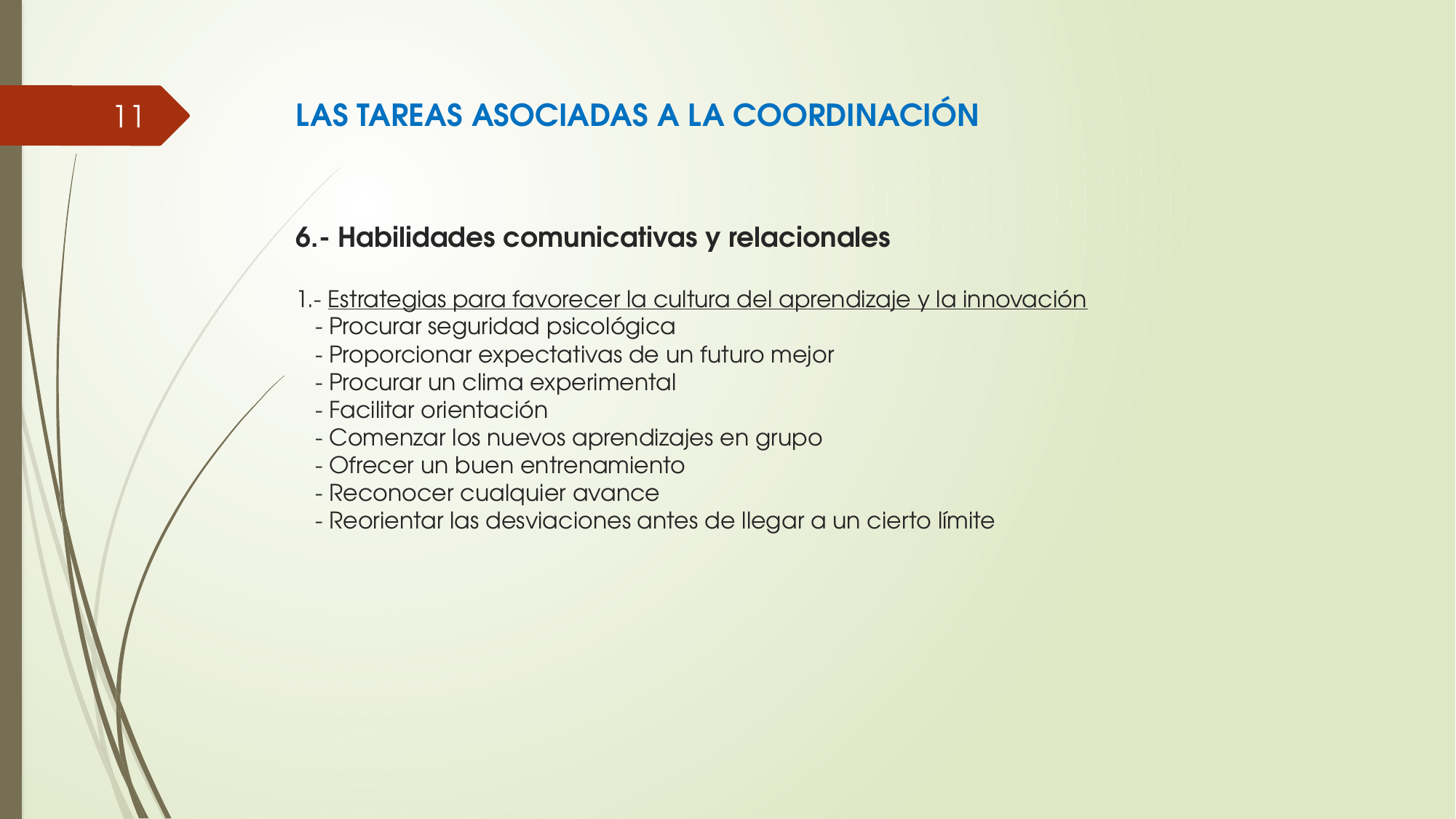

LAS TAREAS ASOCIADAS A LA COORDINACIÓN
11
6.- Habilidades comunicativas y relacionales
# 1.- Estrategias para favorecer la cultura del aprendizaje y la innovación - Procurar seguridad psicológica - Proporcionar expectativas de un futuro mejor - Procurar un clima experimental - Facilitar orientación - Comenzar los nuevos aprendizajes en grupo - Ofrecer un buen entrenamiento - Reconocer cualquier avance - Reorientar las desviaciones antes de llegar a un cierto límite